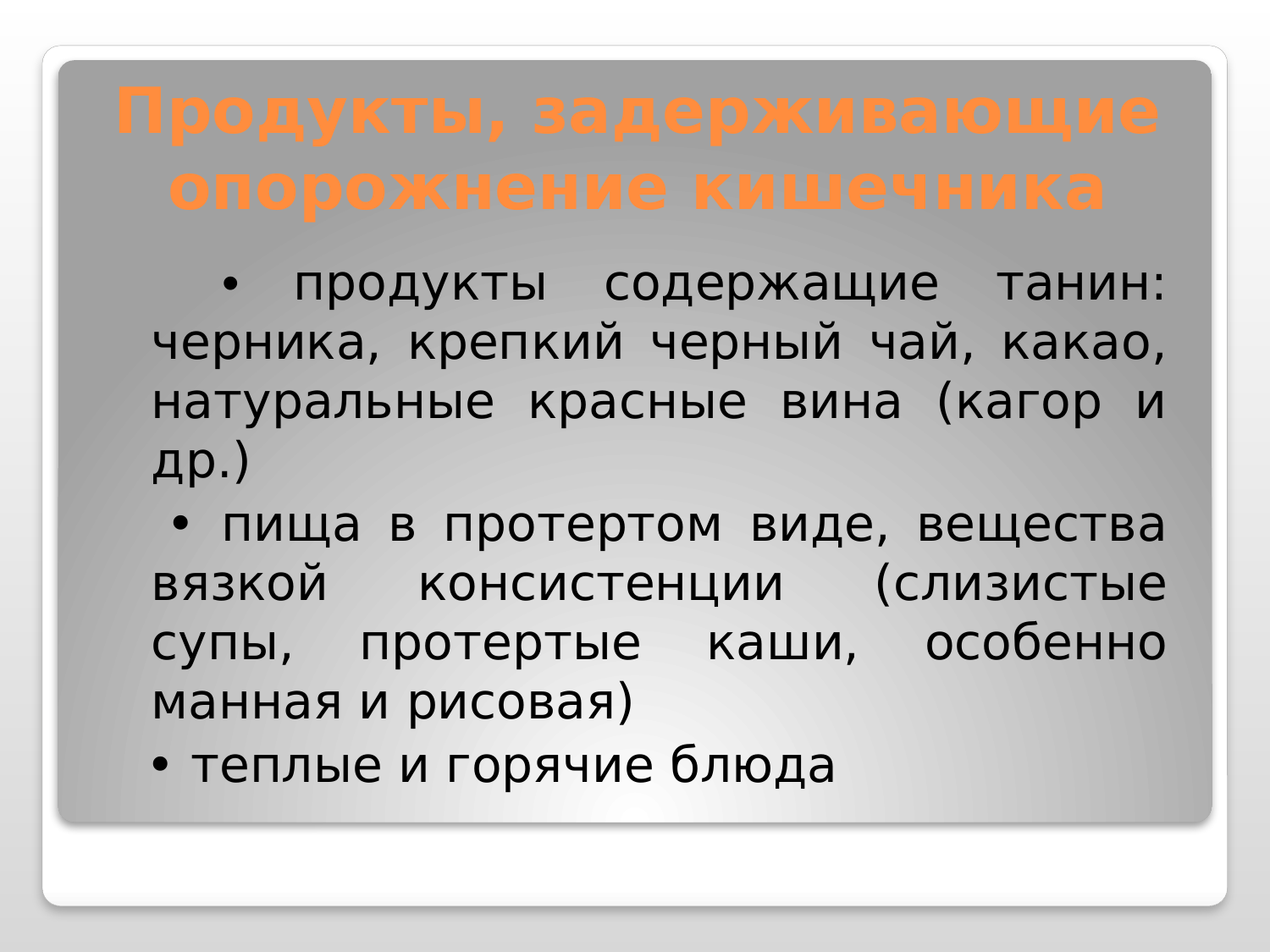

Продукты, задерживающие опорожнение кишечника
  • продукты содержащие танин: черника, крепкий черный чай, какао, натуральные красные вина (кагор и др.)
  • пища в протертом виде, вещества вязкой консистенции (слизистые супы, протертые каши, особенно манная и рисовая)
  • теплые и горячие блюда